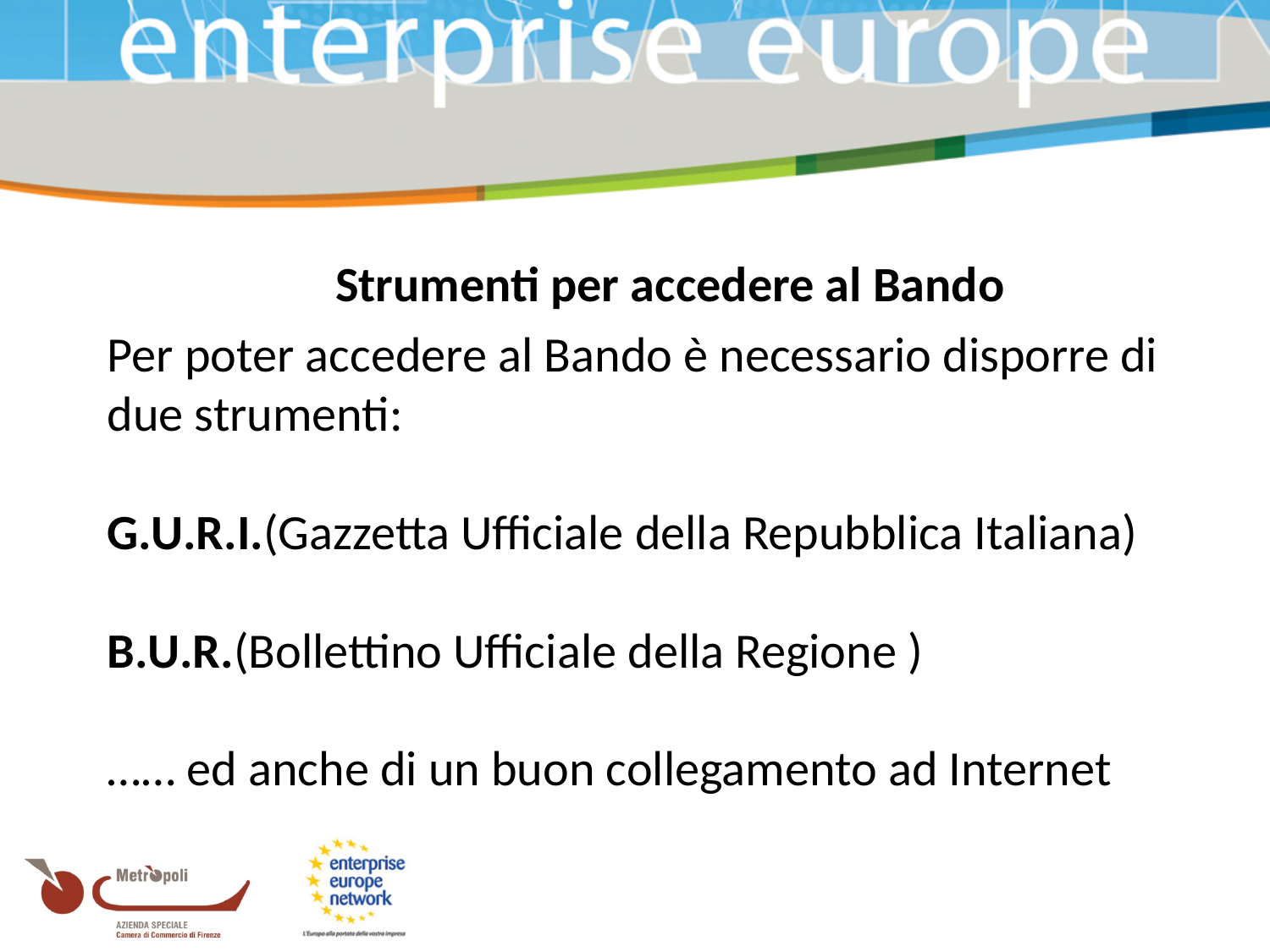

Strumenti per accedere al Bando
Per poter accedere al Bando è necessario disporre di due strumenti:

G.U.R.I.(Gazzetta Ufficiale della Repubblica Italiana)

B.U.R.(Bollettino Ufficiale della Regione )

…… ed anche di un buon collegamento ad Internet